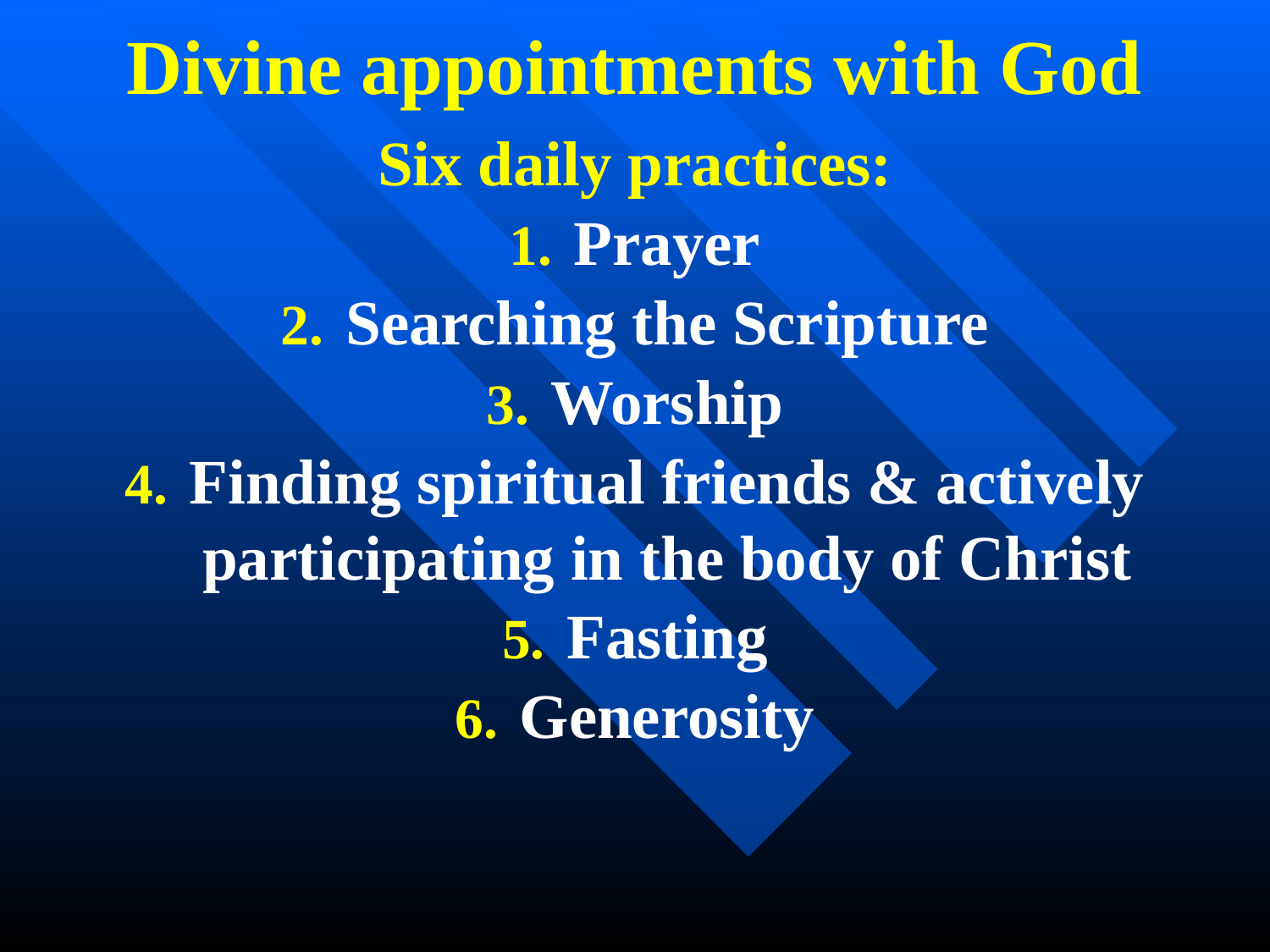

Divine appointments with God
Six daily practices:
Prayer
Searching the Scripture
Worship
Finding spiritual friends & actively participating in the body of Christ
Fasting
Generosity